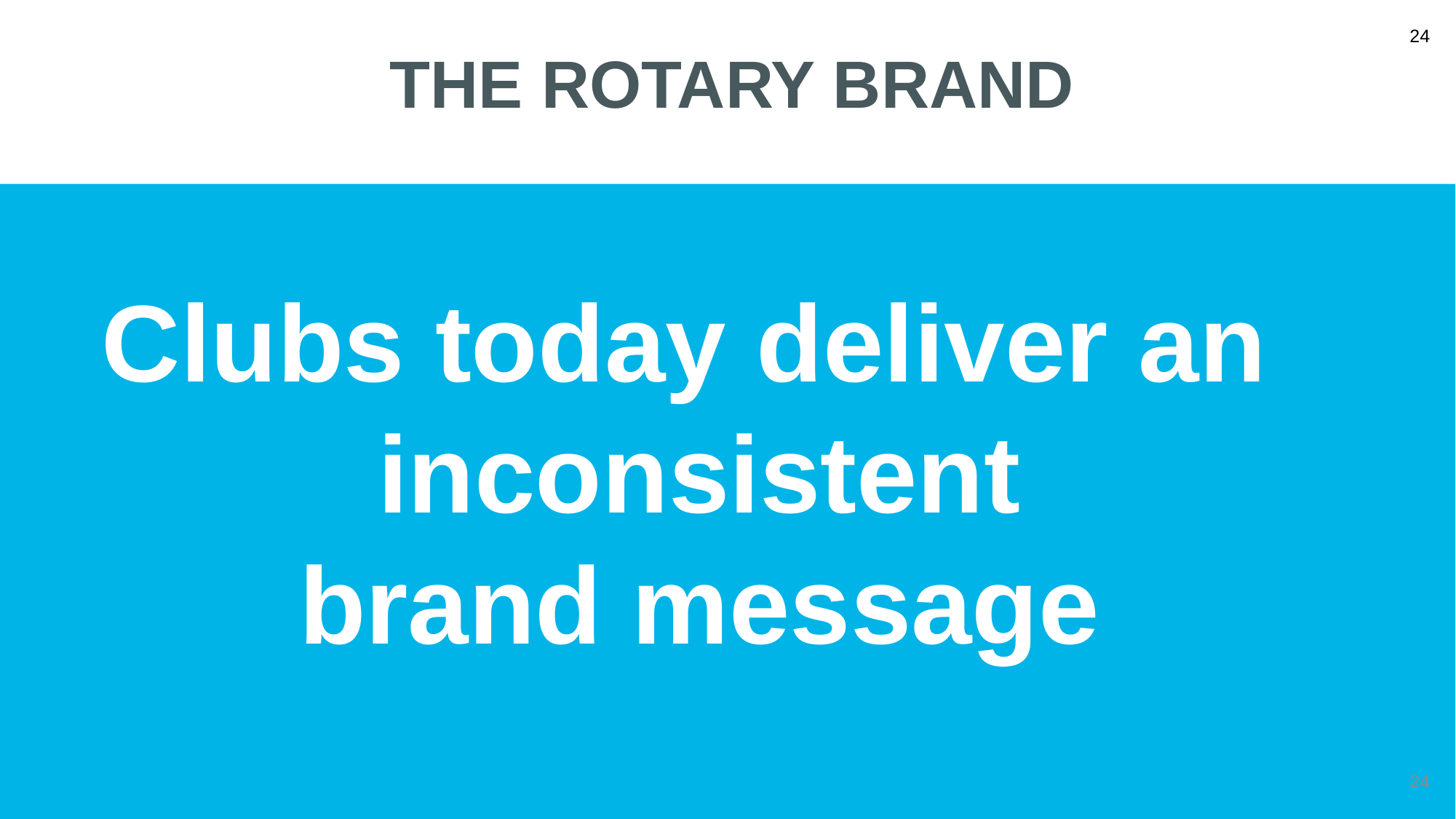

# The Rotary brand
Clubs today deliver an
 inconsistent
 brand message
24